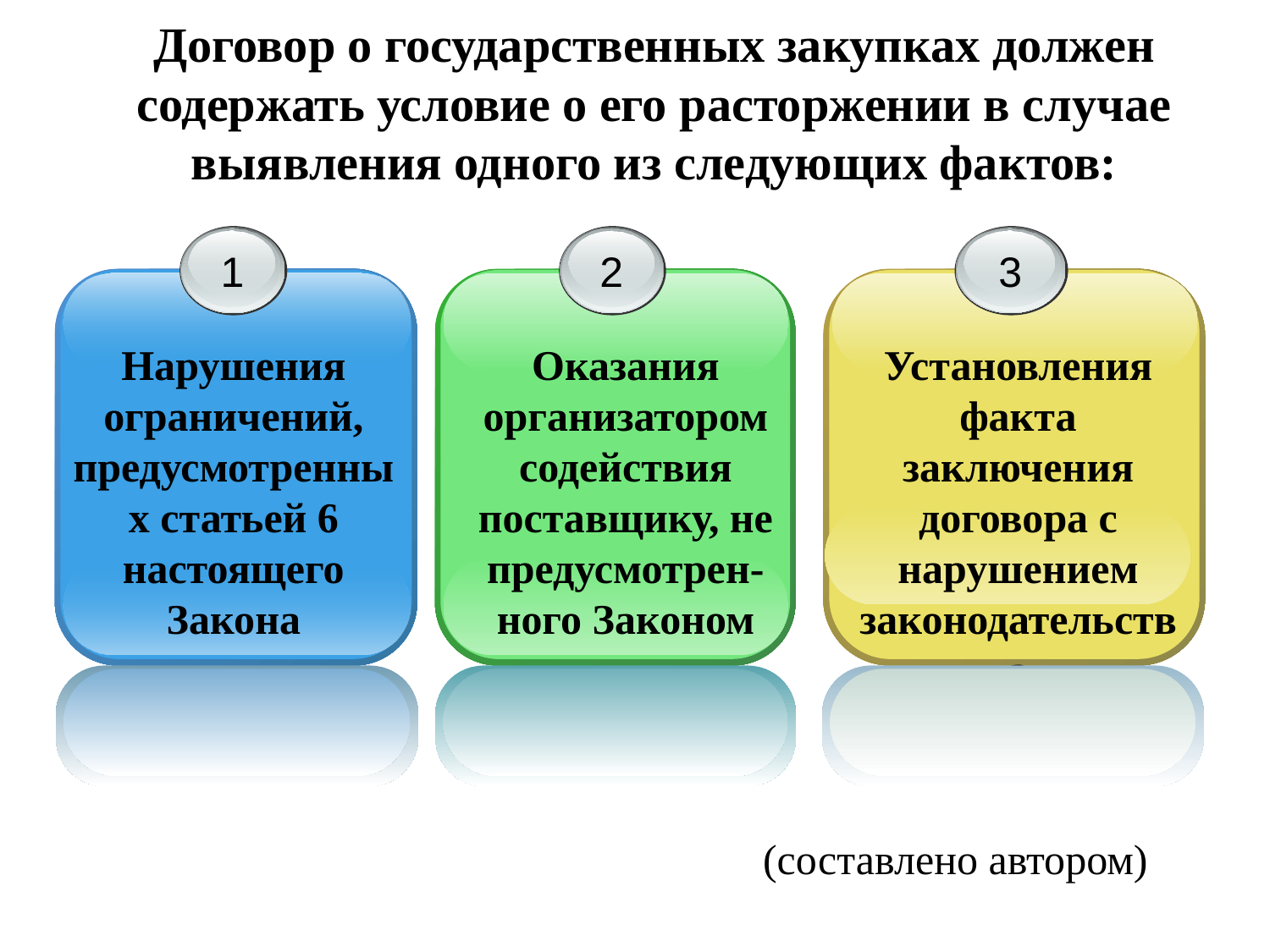

Договор о государственных закупках должен содержать условие о его расторжении в случае выявления одного из следующих фактов:

1

Нарушения ограничений, предусмотренных статьей 6 настоящего Закона

2

Оказания организатором содействия поставщику, не предусмотрен-ного Законом

3

Установления факта заключения договора с нарушением законодательства

# (составлено автором)